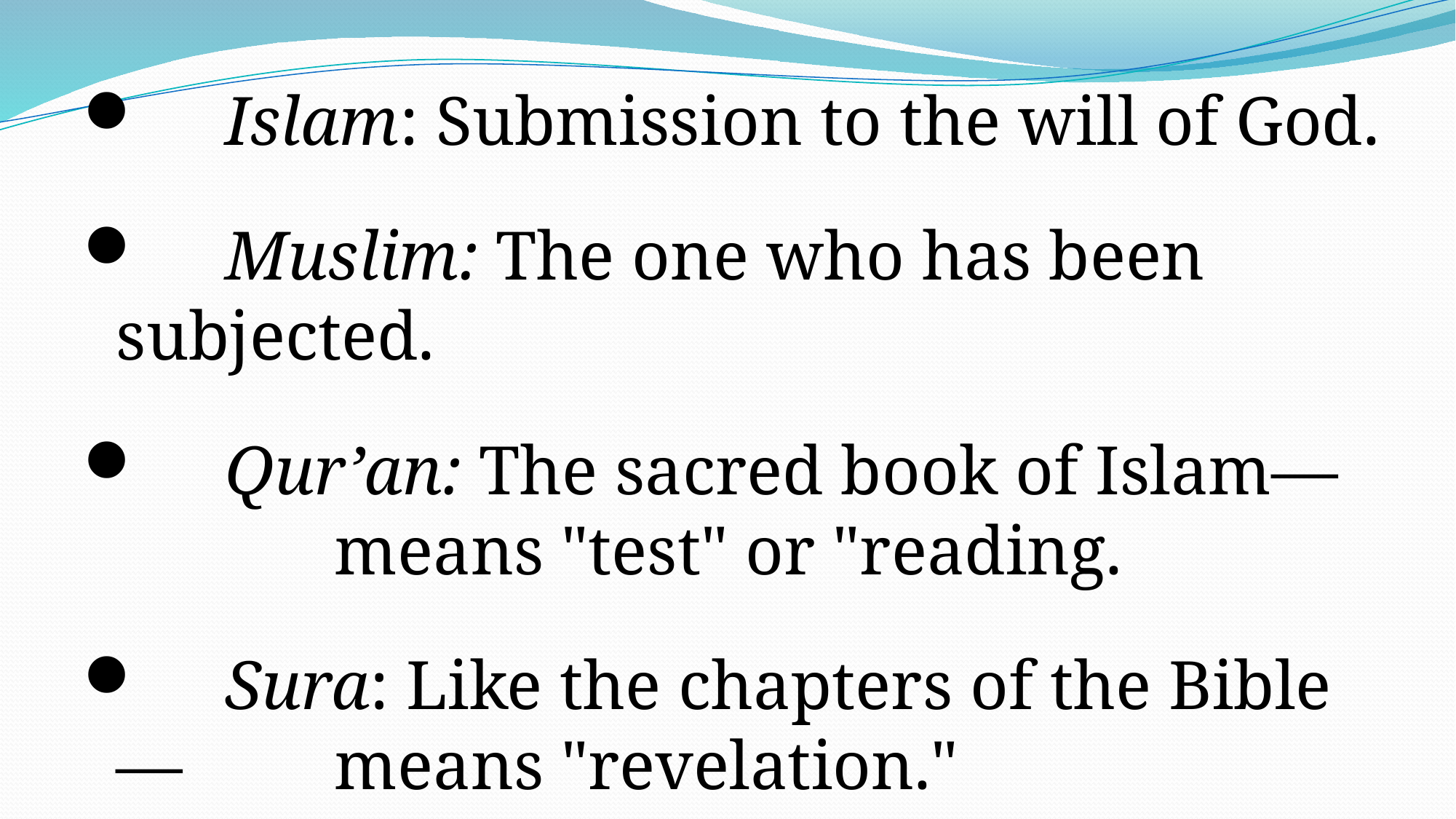

Islam: Submission to the will of God.
 	Muslim: The one who has been subjected.
 	Qur’an: The sacred book of Islam—		means "test" or "reading.
 	Sura: Like the chapters of the Bible—		means "revelation."